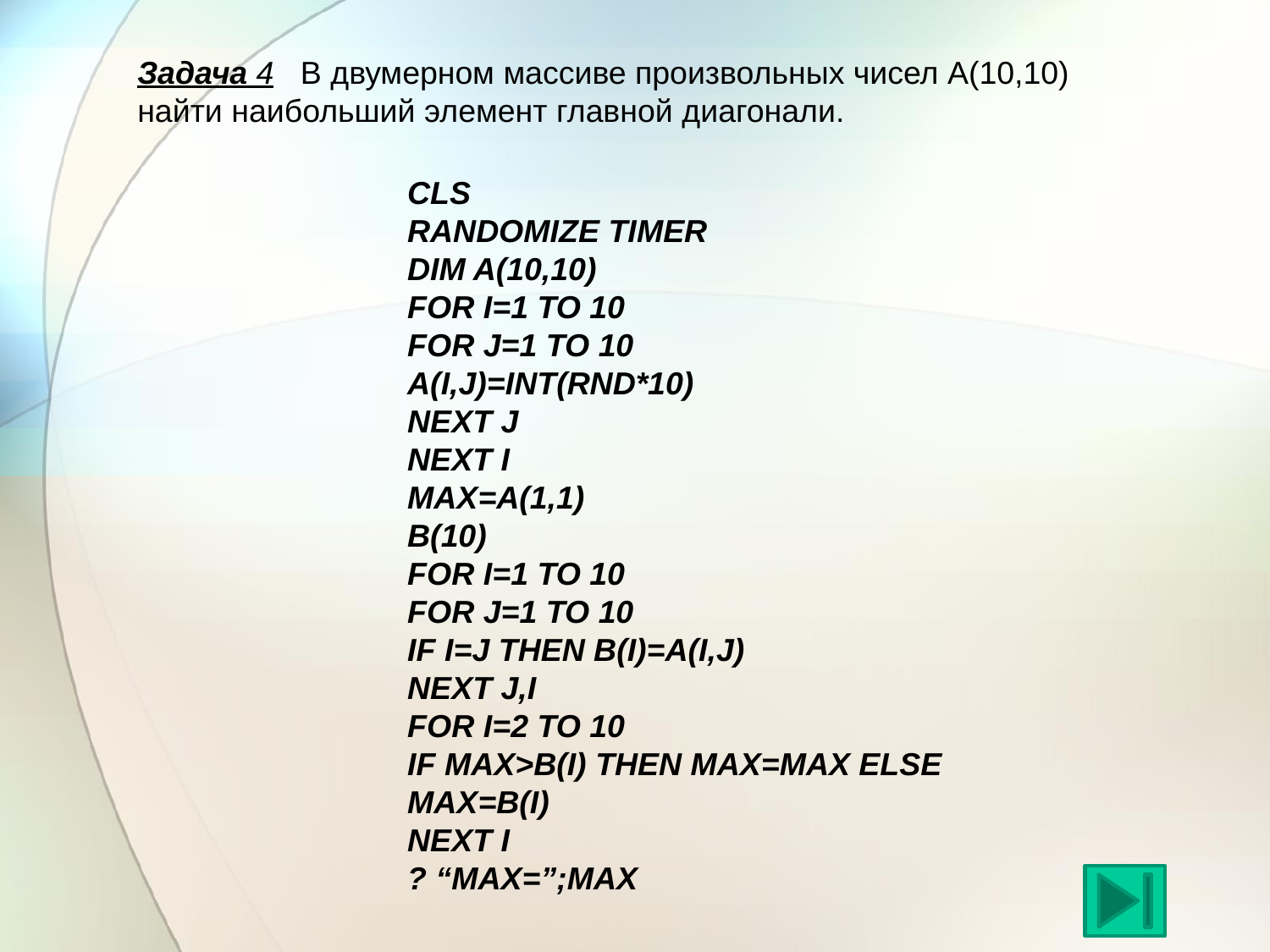

Задача 4   В двумерном массиве произвольных чисел А(10,10) найти наибольший элемент главной диагонали.
CLS
RANDOMIZE TIMER
DIM A(10,10)
FOR I=1 TO 10
FOR J=1 TO 10
A(I,J)=INT(RND*10)
NEXT J
NEXT I
MAX=A(1,1)
B(10)
FOR I=1 TO 10
FOR J=1 TO 10
IF I=J THEN B(I)=A(I,J)
NEXT J,I
FOR I=2 TO 10
IF MAX>B(I) THEN MAX=MAX ELSE MAX=B(I)
NEXT I
? “MAX=”;MAX